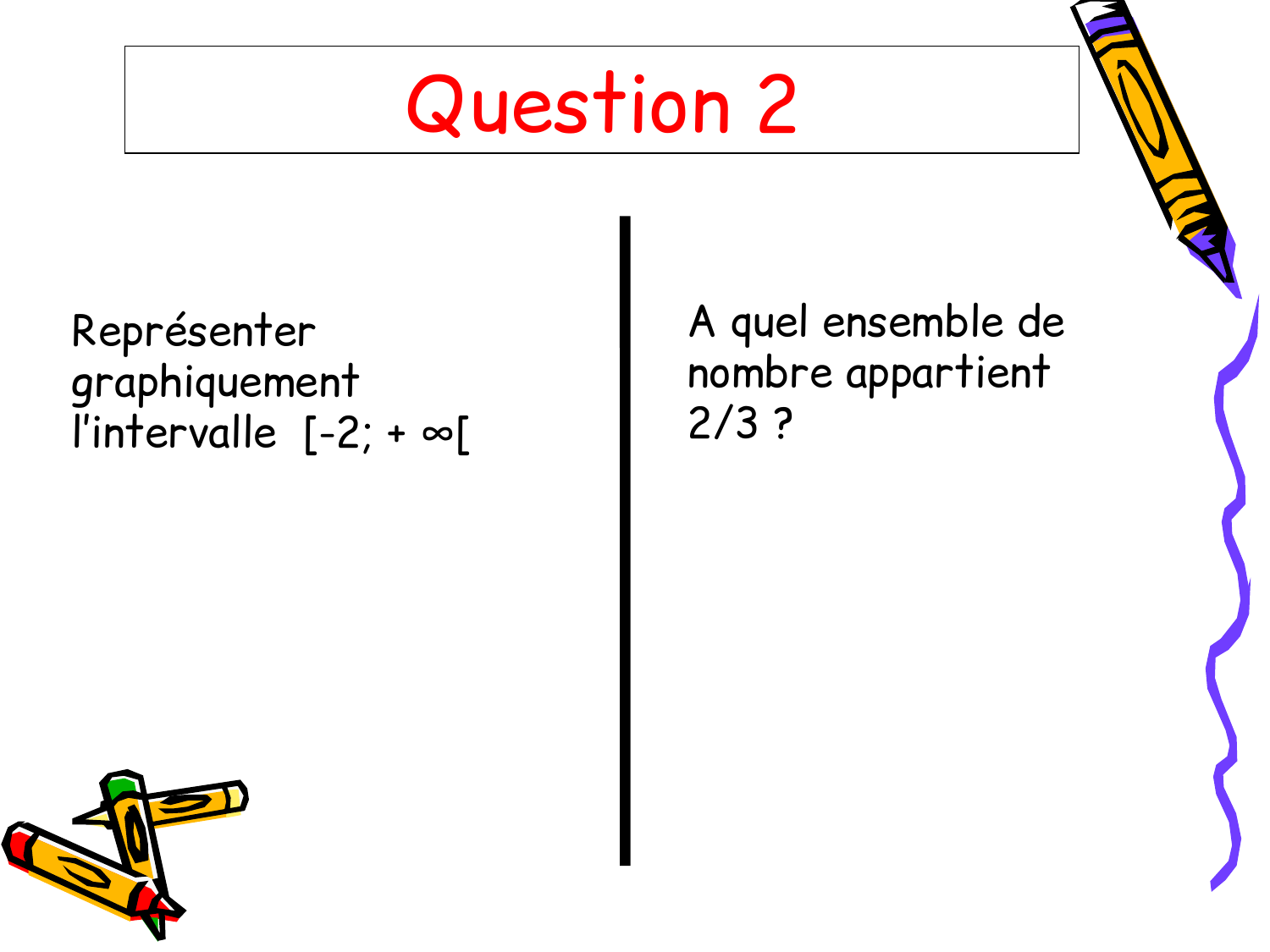

# Question 2

A quel ensemble de nombre appartient  2/3 ?
Représenter graphiquement l’intervalle  [-2; + ∞[